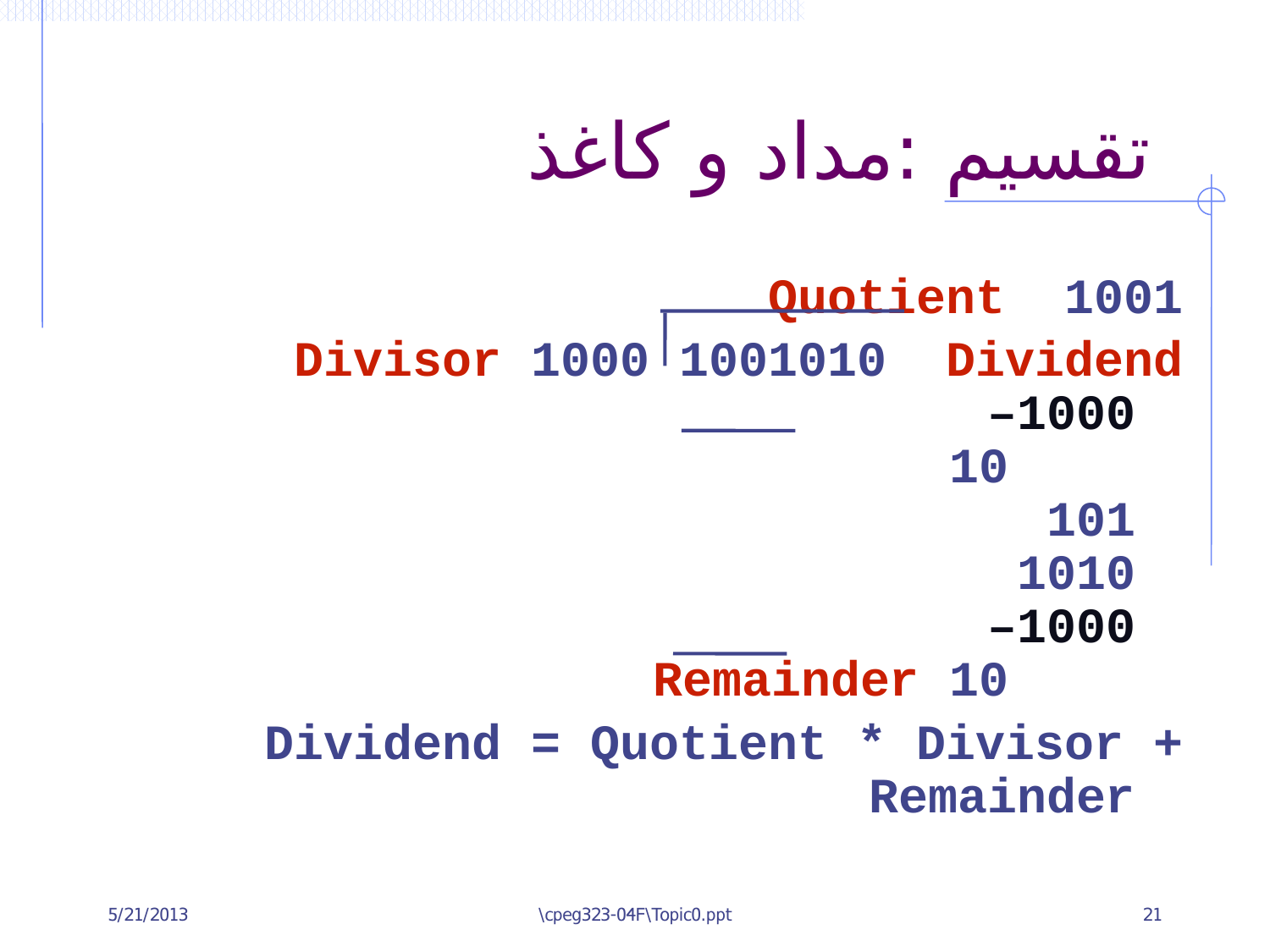

# تقسيم :مداد و کاغذ
Quotient  1001
Divisor 1000 1001010  Dividend
	          –1000
		       10
	          101
	         1010
	         –1000
		     Remainder 10
Dividend = Quotient * Divisor + Remainder

5/21/2013
\cpeg323-04F\Topic0.ppt
21